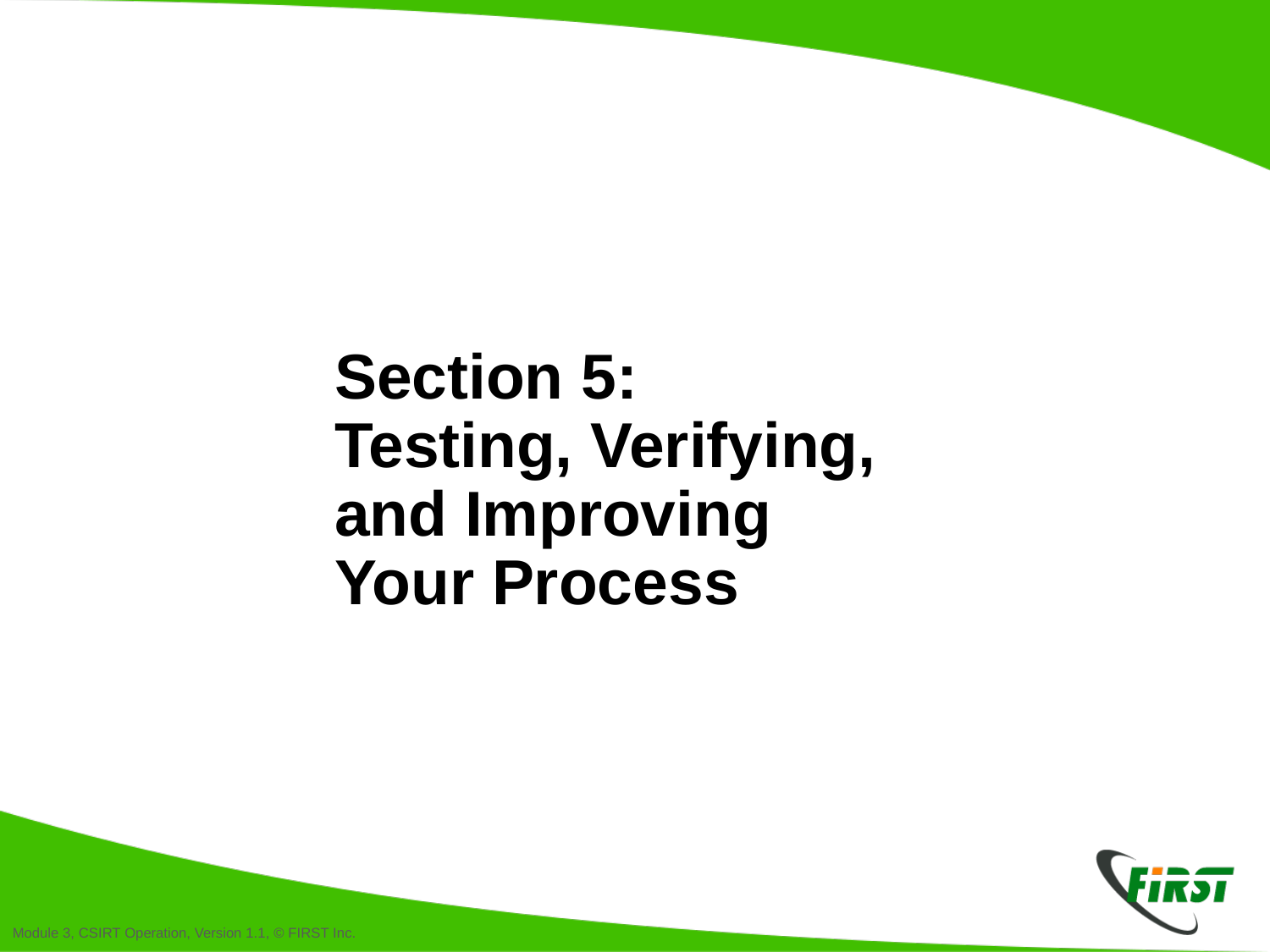

# Section 5: Testing, Verifying, and Improving Your Process